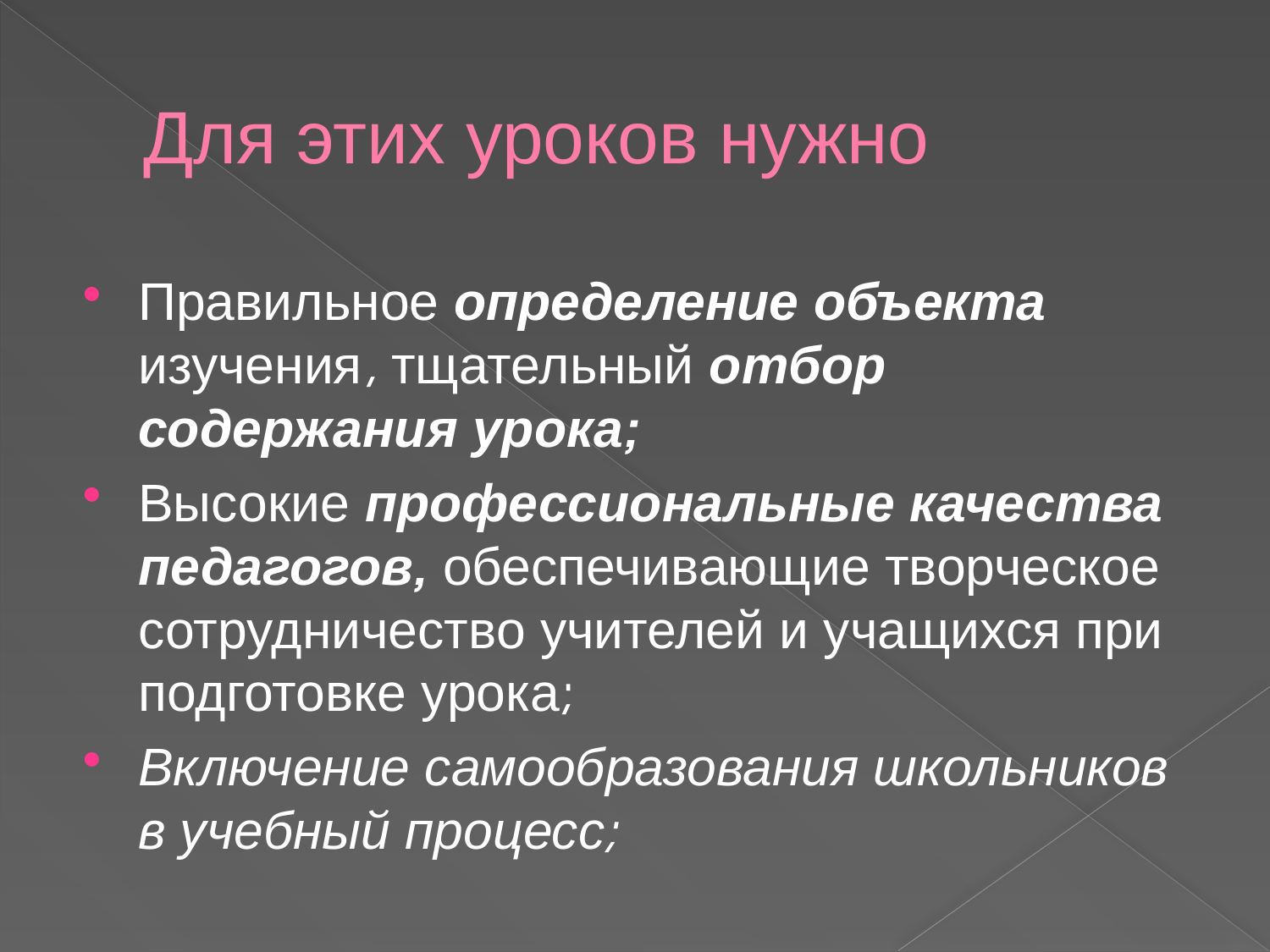

# Для этих уроков нужно
Правильное определение объекта изучения, тщательный отбор содержания урока;
Высокие профессиональные качества педагогов, обеспечивающие творческое сотрудничество учителей и учащихся при подготовке урока;
Включение самообразования школьников в учебный процесс;